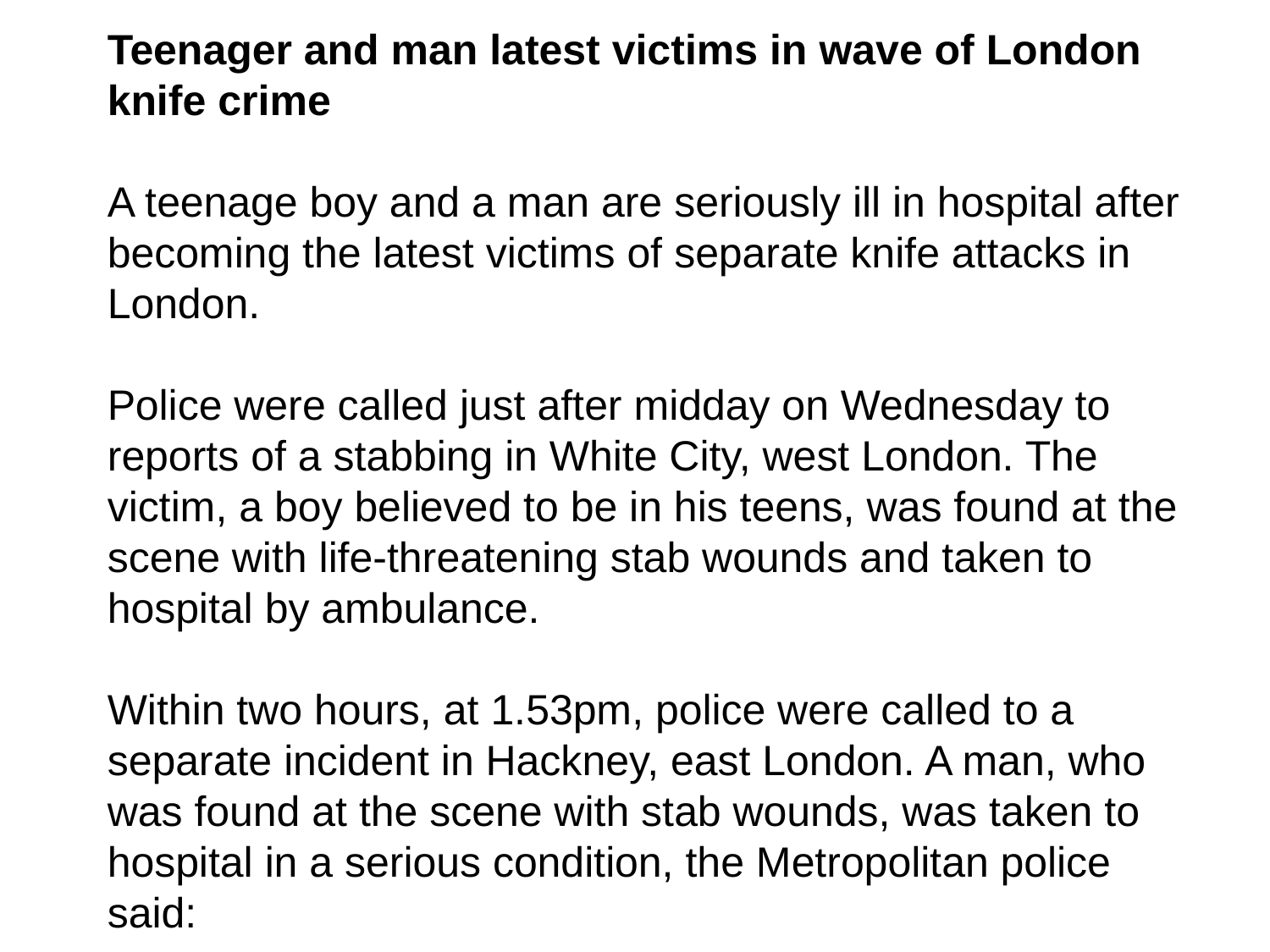

Teenager and man latest victims in wave of London knife crime

A teenage boy and a man are seriously ill in hospital after becoming the latest victims of separate knife attacks in London.

Police were called just after midday on Wednesday to reports of a stabbing in White City, west London. The victim, a boy believed to be in his teens, was found at the scene with life-threatening stab wounds and taken to hospital by ambulance.

Within two hours, at 1.53pm, police were called to a separate incident in Hackney, east London. A man, who was found at the scene with stab wounds, was taken to hospital in a serious condition, the Metropolitan police said: